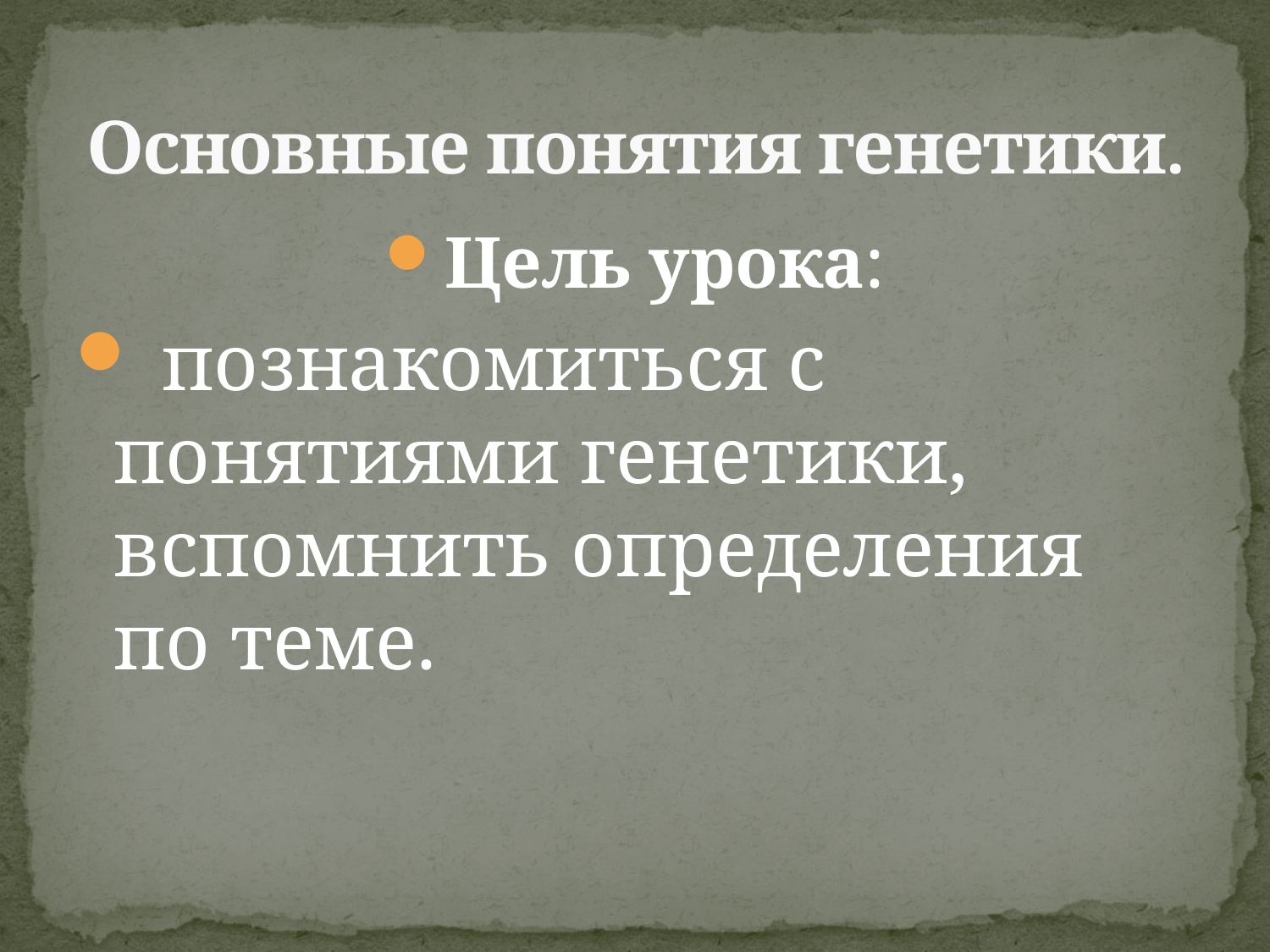

# Основные понятия генетики.
Цель урока:
 познакомиться с понятиями генетики, вспомнить определения по теме.